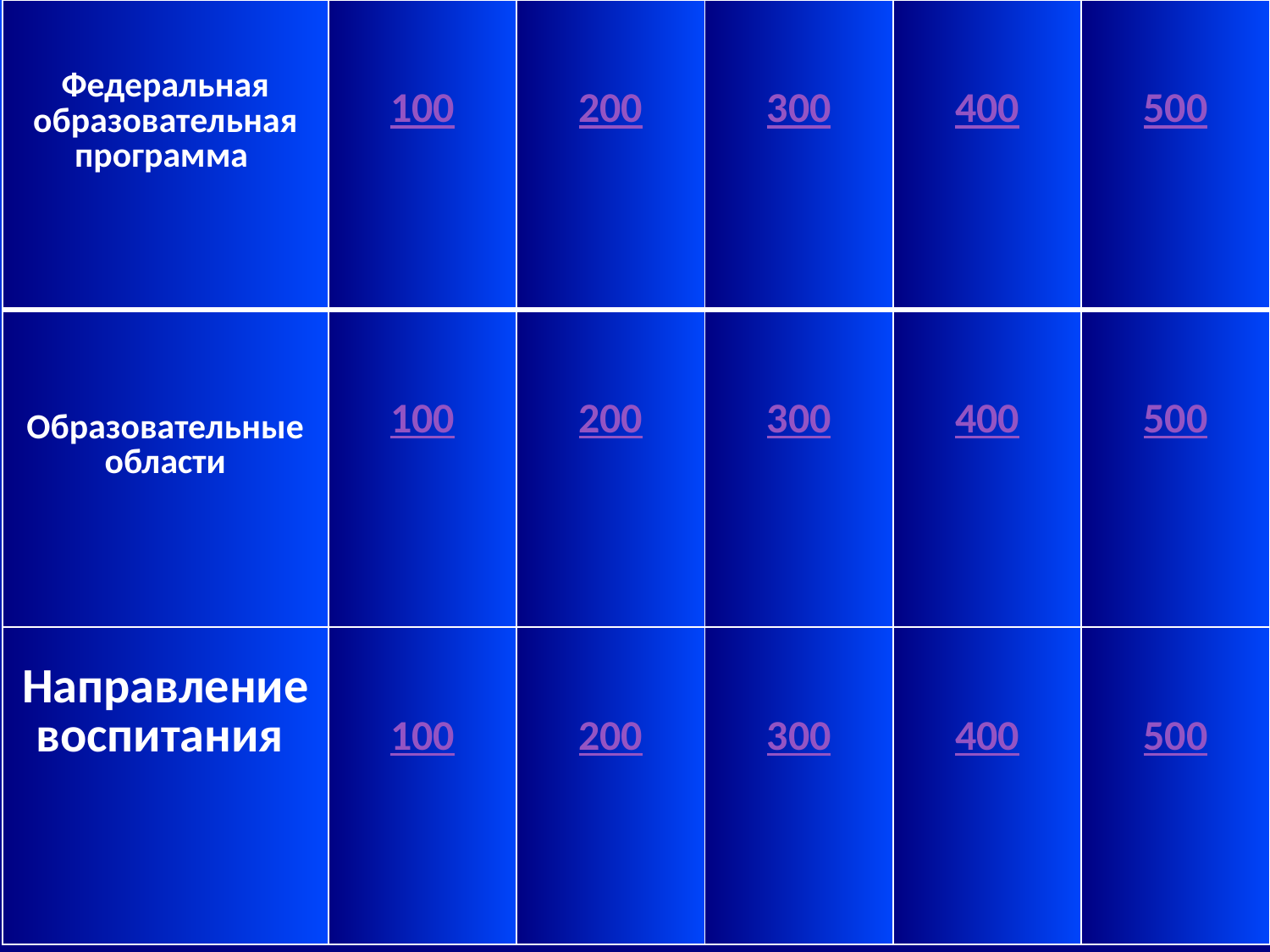

| Федеральная образовательная программа | 100 | 200 | 300 | 400 | 500 |
| --- | --- | --- | --- | --- | --- |
| Образовательные области | 100 | 200 | 300 | 400 | 500 |
| Направление воспитания | 100 | 200 | 300 | 400 | 500 |